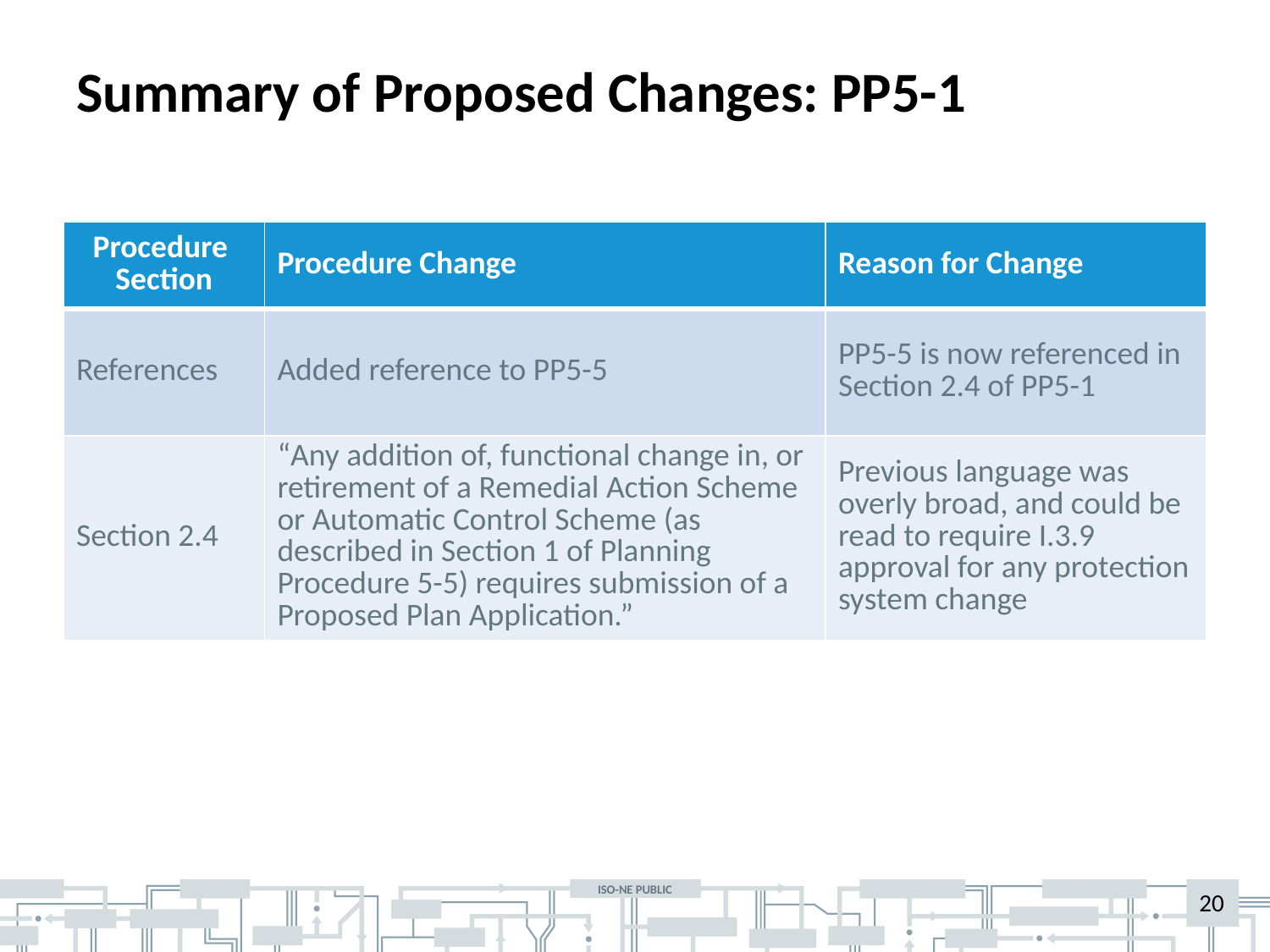

# Summary of Proposed Changes: PP5-1
| Procedure Section | Procedure Change | Reason for Change |
| --- | --- | --- |
| References | Added reference to PP5-5 | PP5-5 is now referenced in Section 2.4 of PP5-1 |
| Section 2.4 | “Any addition of, functional change in, or retirement of a Remedial Action Scheme or Automatic Control Scheme (as described in Section 1 of Planning Procedure 5-5) requires submission of a Proposed Plan Application.” | Previous language was overly broad, and could be read to require I.3.9 approval for any protection system change |
20